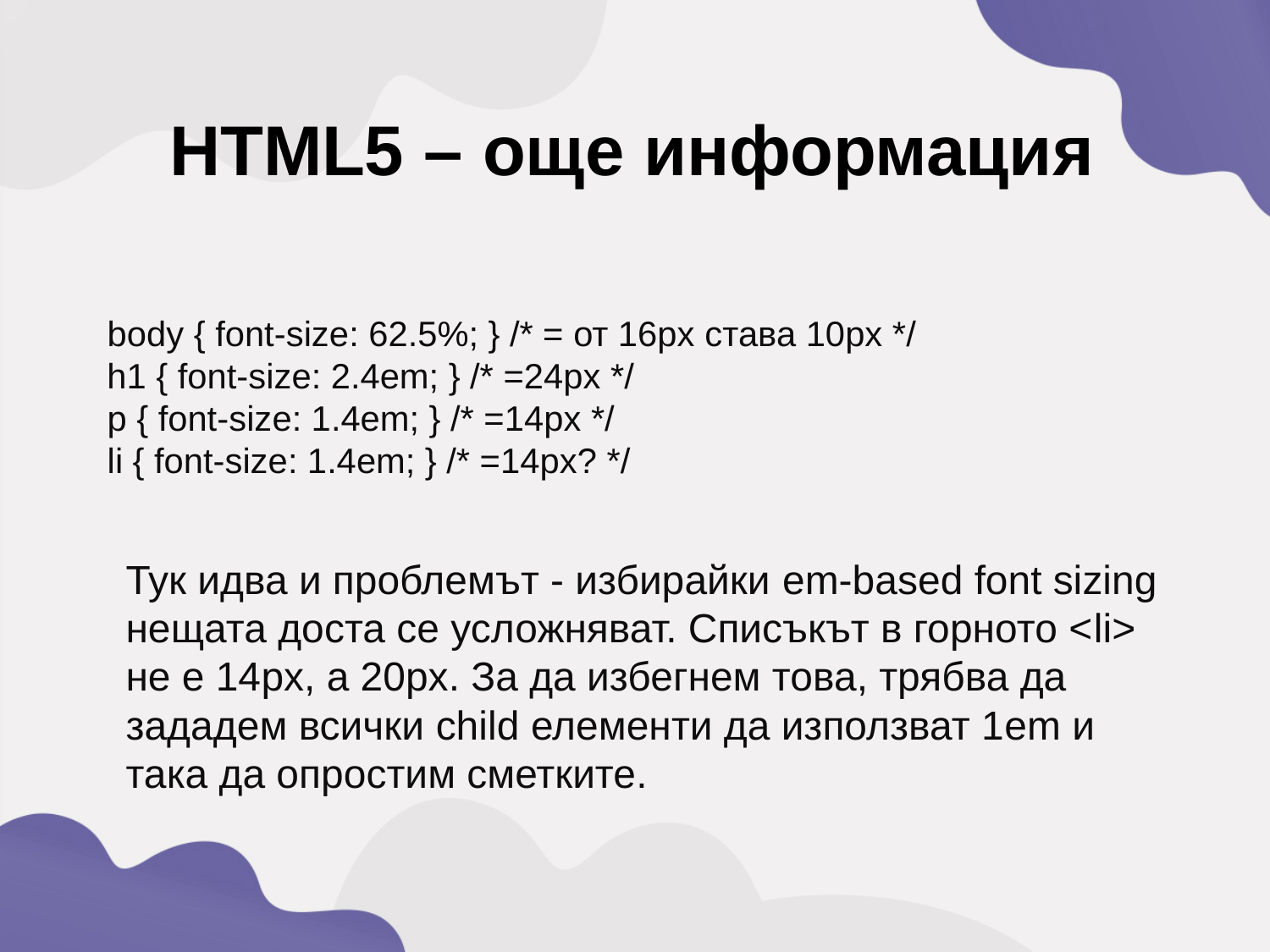

HTML5 – още информация

	 body { font-size: 62.5%; } /* = от 16px става 10px */
 h1 { font-size: 2.4em; } /* =24px */
 p { font-size: 1.4em; } /* =14px */
 li { font-size: 1.4em; } /* =14px? */

	Тук идва и проблемът - избирайки em-based font sizing нещата доста се усложняват. Списъкът в горното <li> не е 14px, а 20px. За да избегнем това, трябва да зададем всички child елементи да използват 1em и така да опростим сметките.